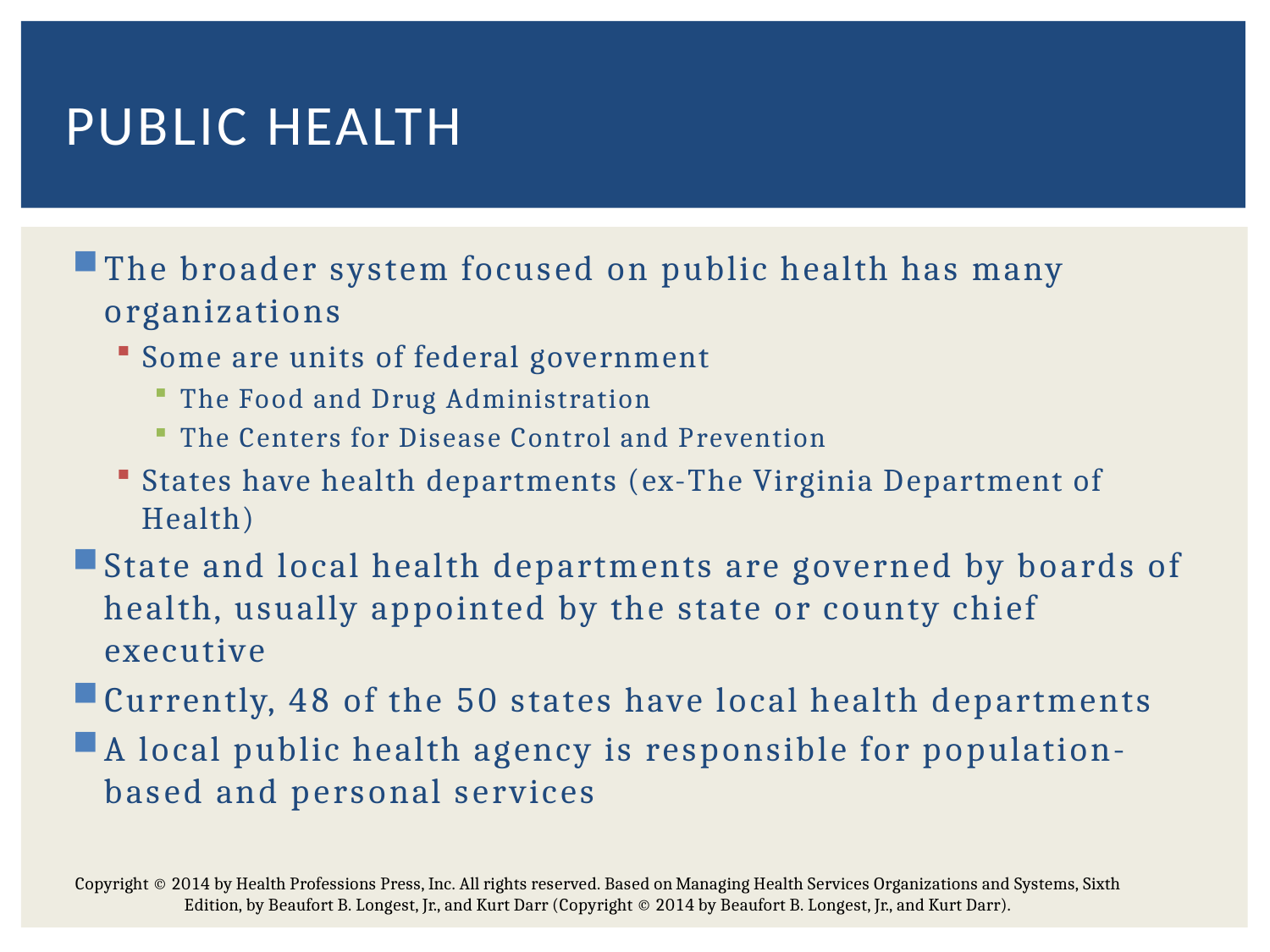

# Public health
The broader system focused on public health has many organizations
Some are units of federal government
The Food and Drug Administration
The Centers for Disease Control and Prevention
States have health departments (ex-The Virginia Department of Health)
State and local health departments are governed by boards of health, usually appointed by the state or county chief executive
Currently, 48 of the 50 states have local health departments
A local public health agency is responsible for population-based and personal services
Copyright © 2014 by Health Professions Press, Inc. All rights reserved. Based on Managing Health Services Organizations and Systems, Sixth Edition, by Beaufort B. Longest, Jr., and Kurt Darr (Copyright © 2014 by Beaufort B. Longest, Jr., and Kurt Darr).